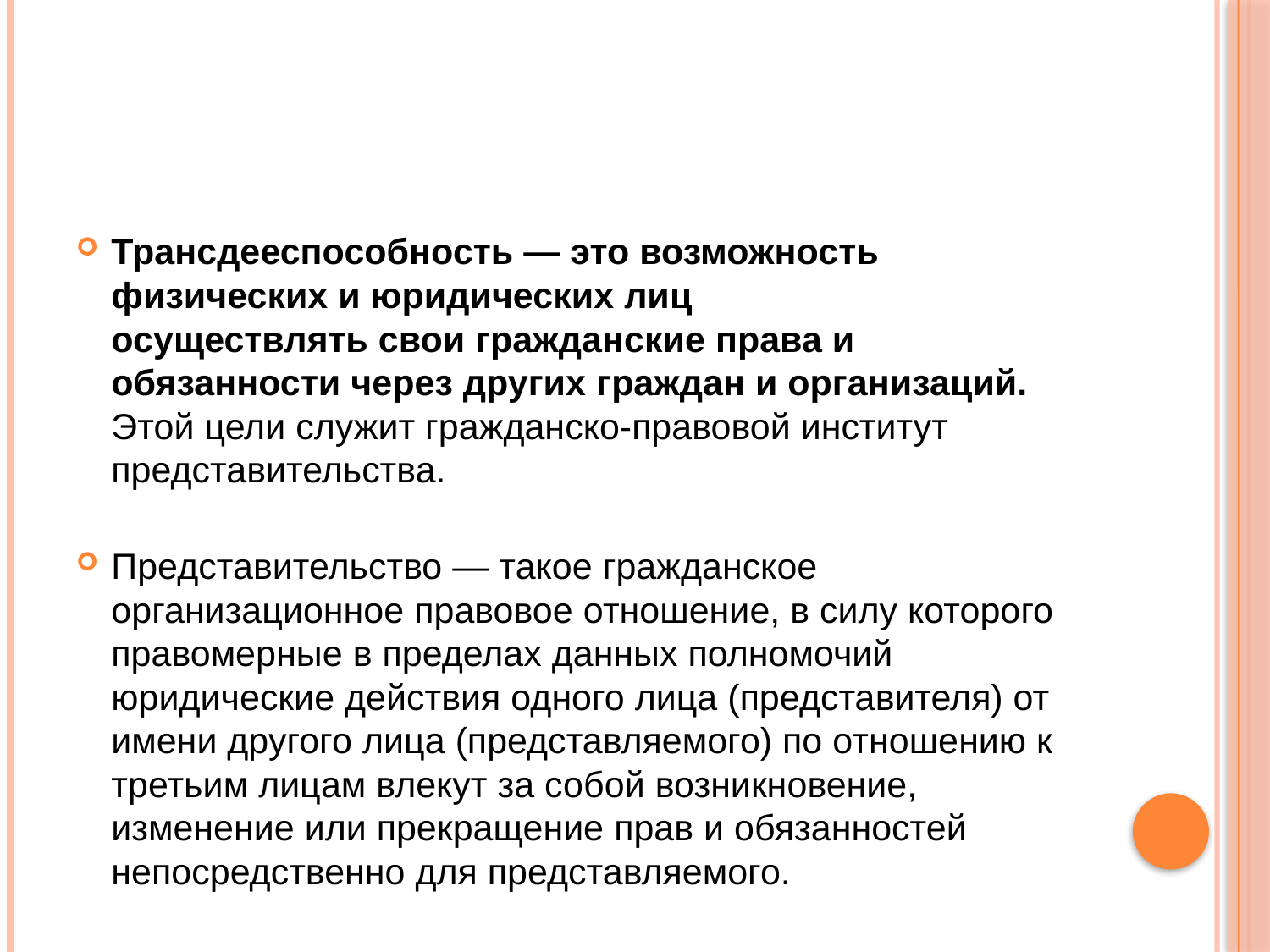

#
Трансдееспособность — это возможность физических и юридических лиц
осуществлять свои гражданские права и обязанности через других граждан и организаций. Этой цели служит гражданско-правовой институт представительства.
Представительство — такое гражданское организационное правовое отношение, в силу которого правомерные в пределах данных полномочий юридические действия одного лица (представителя) от имени другого лица (представляемого) по отношению к третьим лицам влекут за собой возникновение, изменение или прекращение прав и обязанностей непосредственно для представляемого.